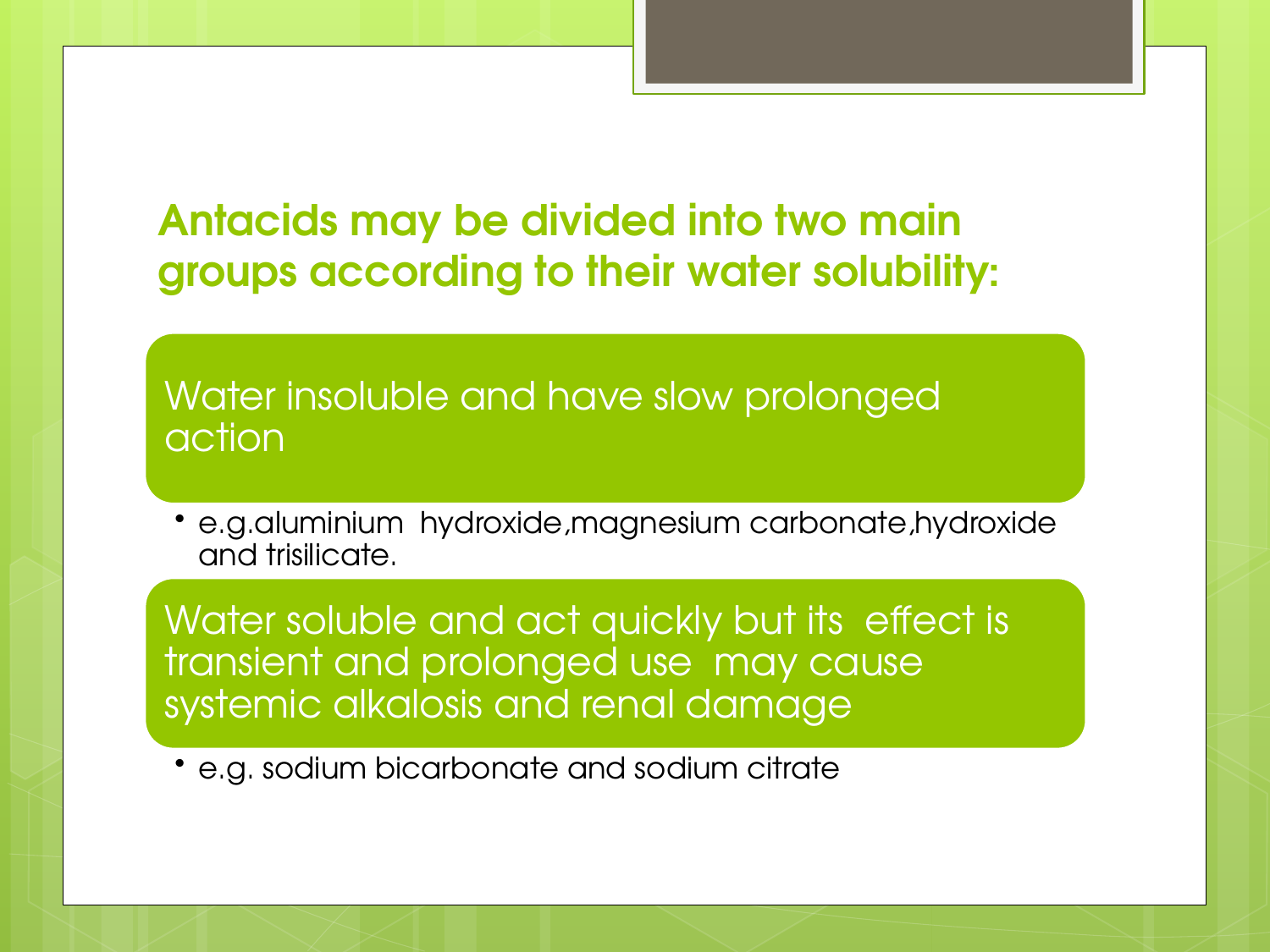

# Antacids may be divided into two main groups according to their water solubility:
Water insoluble and have slow prolonged action
e.g.aluminium  hydroxide,magnesium carbonate,hydroxide and trisilicate.
Water soluble and act quickly but its  effect is transient and prolonged use  may cause systemic alkalosis and renal damage
e.g. sodium bicarbonate and sodium citrate